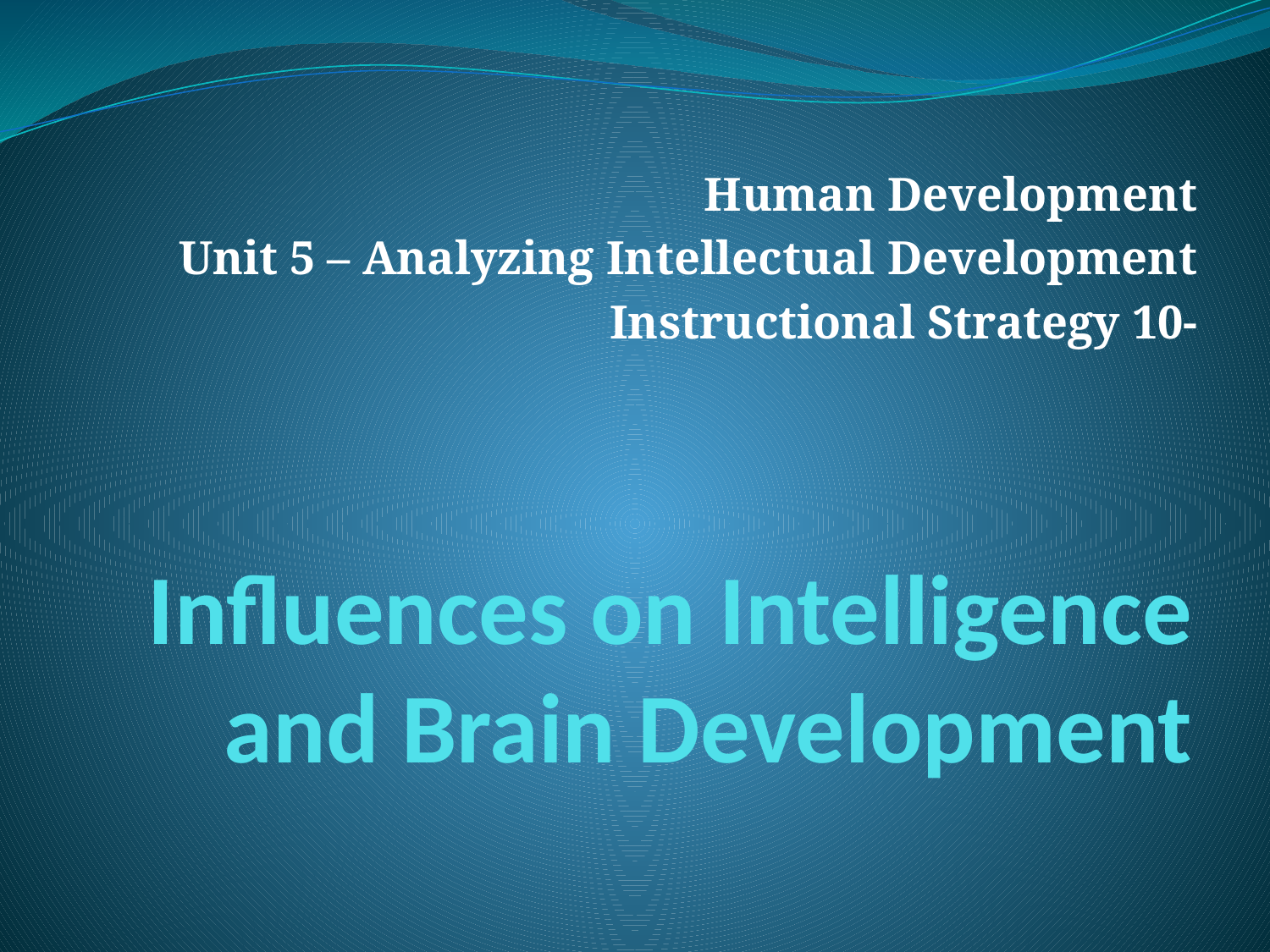

Human Development
Unit 5 – Analyzing Intellectual Development
Instructional Strategy 10-

# Influences on Intelligence and Brain Development